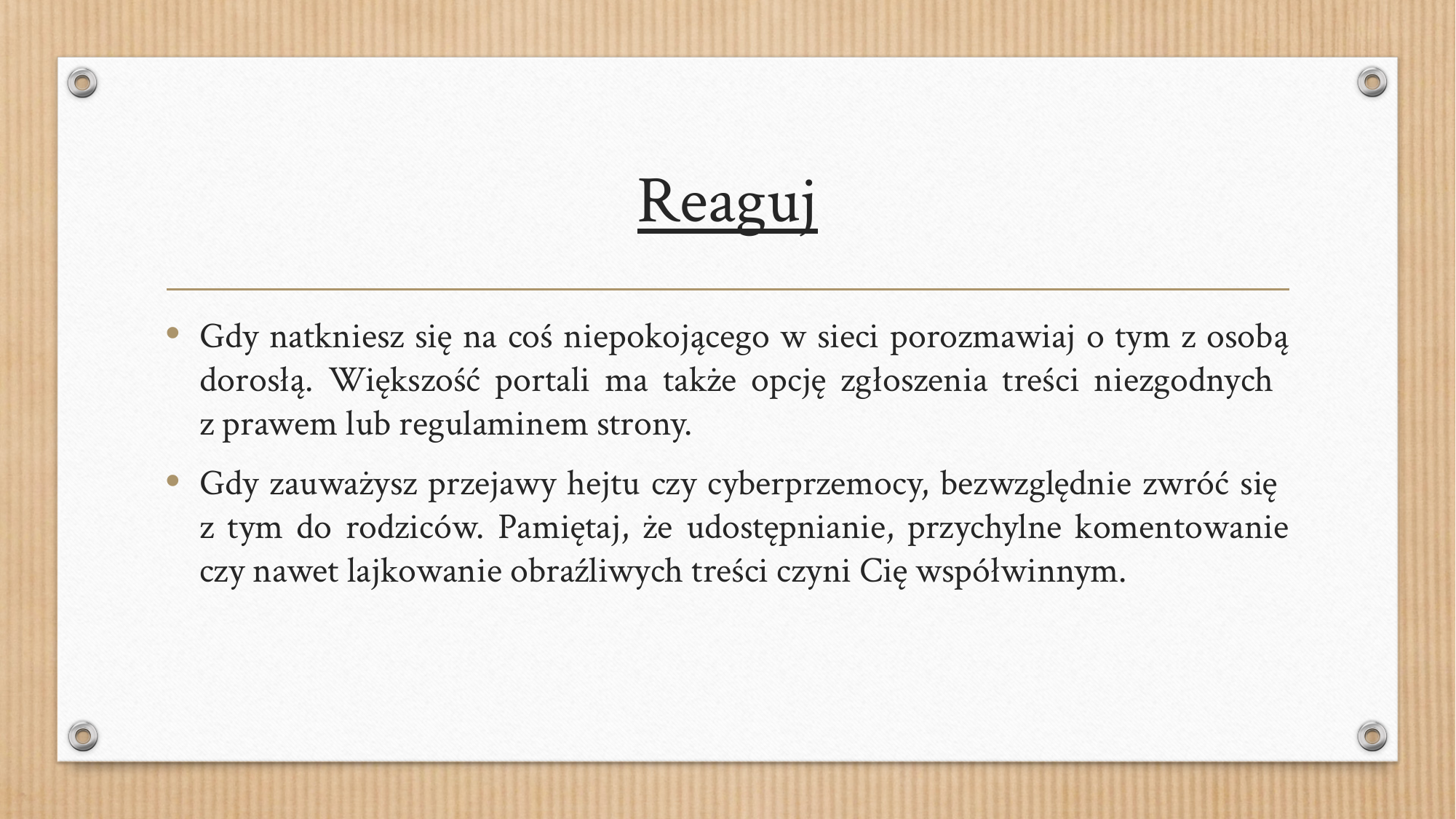

# Reaguj
Gdy natkniesz się na coś niepokojącego w sieci porozmawiaj o tym z osobą dorosłą. Większość portali ma także opcję zgłoszenia treści niezgodnych
z prawem lub regulaminem strony.
Gdy zauważysz przejawy hejtu czy cyberprzemocy, bezwzględnie zwróć się
z tym do rodziców. Pamiętaj, że udostępnianie, przychylne komentowanie czy nawet lajkowanie obraźliwych treści czyni Cię współwinnym.